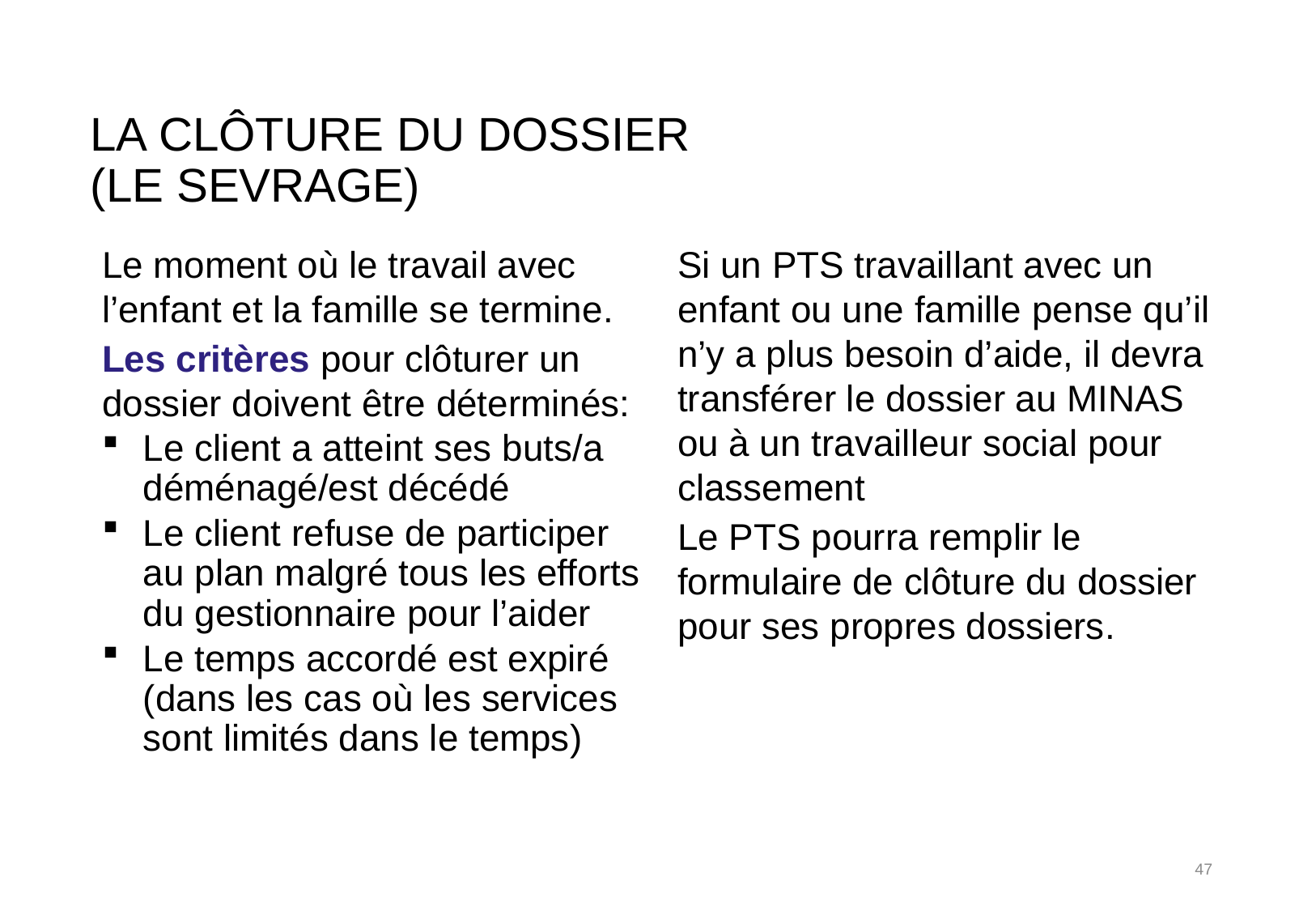

# La clôture du dossier (le sevrage)
Le moment où le travail avec l’enfant et la famille se termine.
Les critères pour clôturer un dossier doivent être déterminés:
Le client a atteint ses buts/a déménagé/est décédé
Le client refuse de participer au plan malgré tous les efforts du gestionnaire pour l’aider
Le temps accordé est expiré (dans les cas où les services sont limités dans le temps)
Si un PTS travaillant avec un enfant ou une famille pense qu’il n’y a plus besoin d’aide, il devra transférer le dossier au MINAS ou à un travailleur social pour classement
Le PTS pourra remplir le formulaire de clôture du dossier pour ses propres dossiers.
47